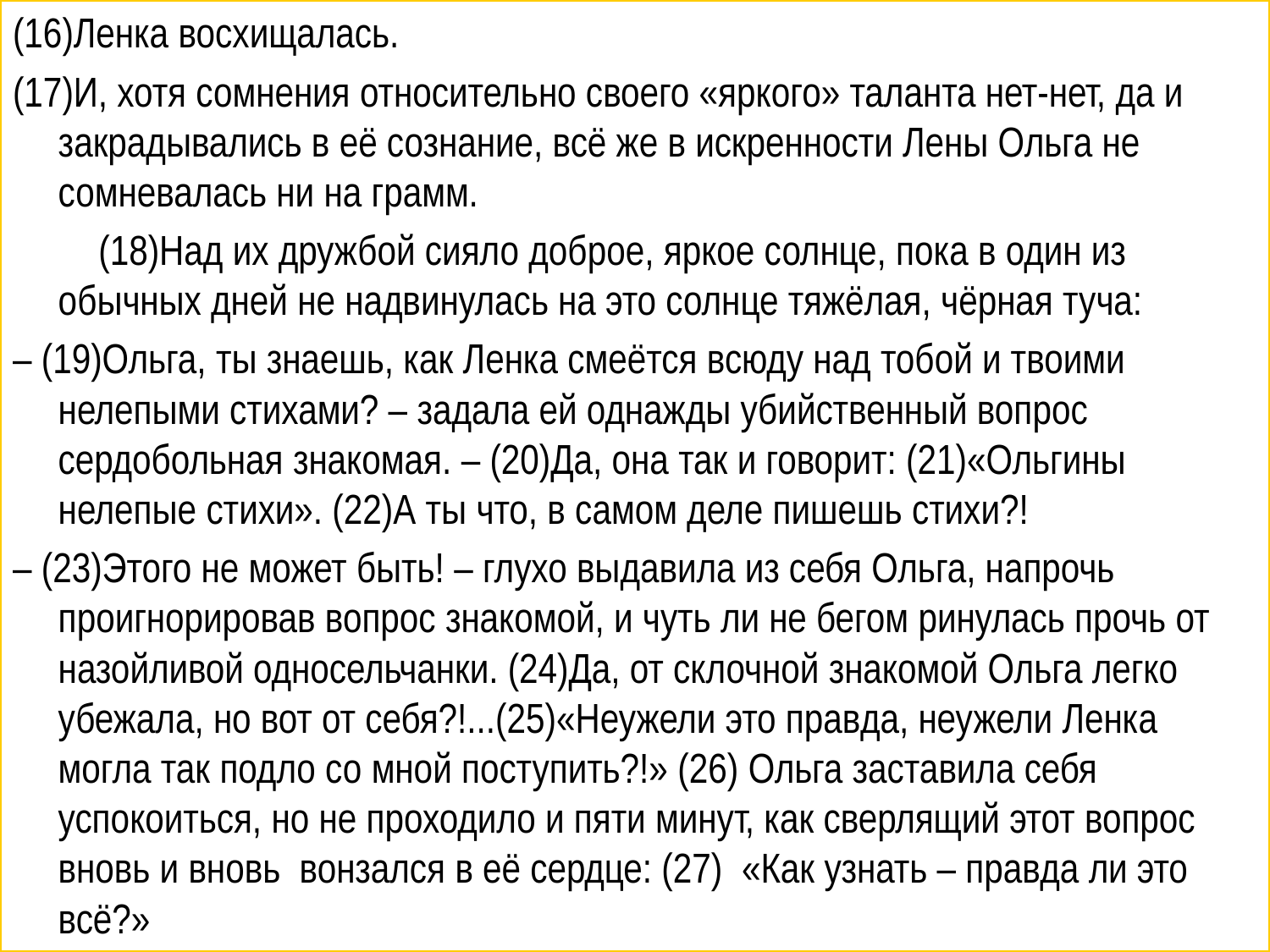

(16)Ленка восхищалась.
(17)И, хотя сомнения относительно своего «яркого» таланта нет-нет, да и закрадывались в её сознание, всё же в искренности Лены Ольга не сомневалась ни на грамм.
         (18)Над их дружбой сияло доброе, яркое солнце, пока в один из обычных дней не надвинулась на это солнце тяжёлая, чёрная туча:
– (19)Ольга, ты знаешь, как Ленка смеётся всюду над тобой и твоими нелепыми стихами? – задала ей однажды убийственный вопрос сердобольная знакомая. – (20)Да, она так и говорит: (21)«Ольгины нелепые стихи». (22)А ты что, в самом деле пишешь стихи?!
– (23)Этого не может быть! – глухо выдавила из себя Ольга, напрочь проигнорировав вопрос знакомой, и чуть ли не бегом ринулась прочь от назойливой односельчанки. (24)Да, от склочной знакомой Ольга легко убежала, но вот от себя?!...(25)«Неужели это правда, неужели Ленка могла так подло со мной поступить?!» (26) Ольга заставила себя успокоиться, но не проходило и пяти минут, как сверлящий этот вопрос вновь и вновь  вонзался в её сердце: (27)  «Как узнать – правда ли это всё?»